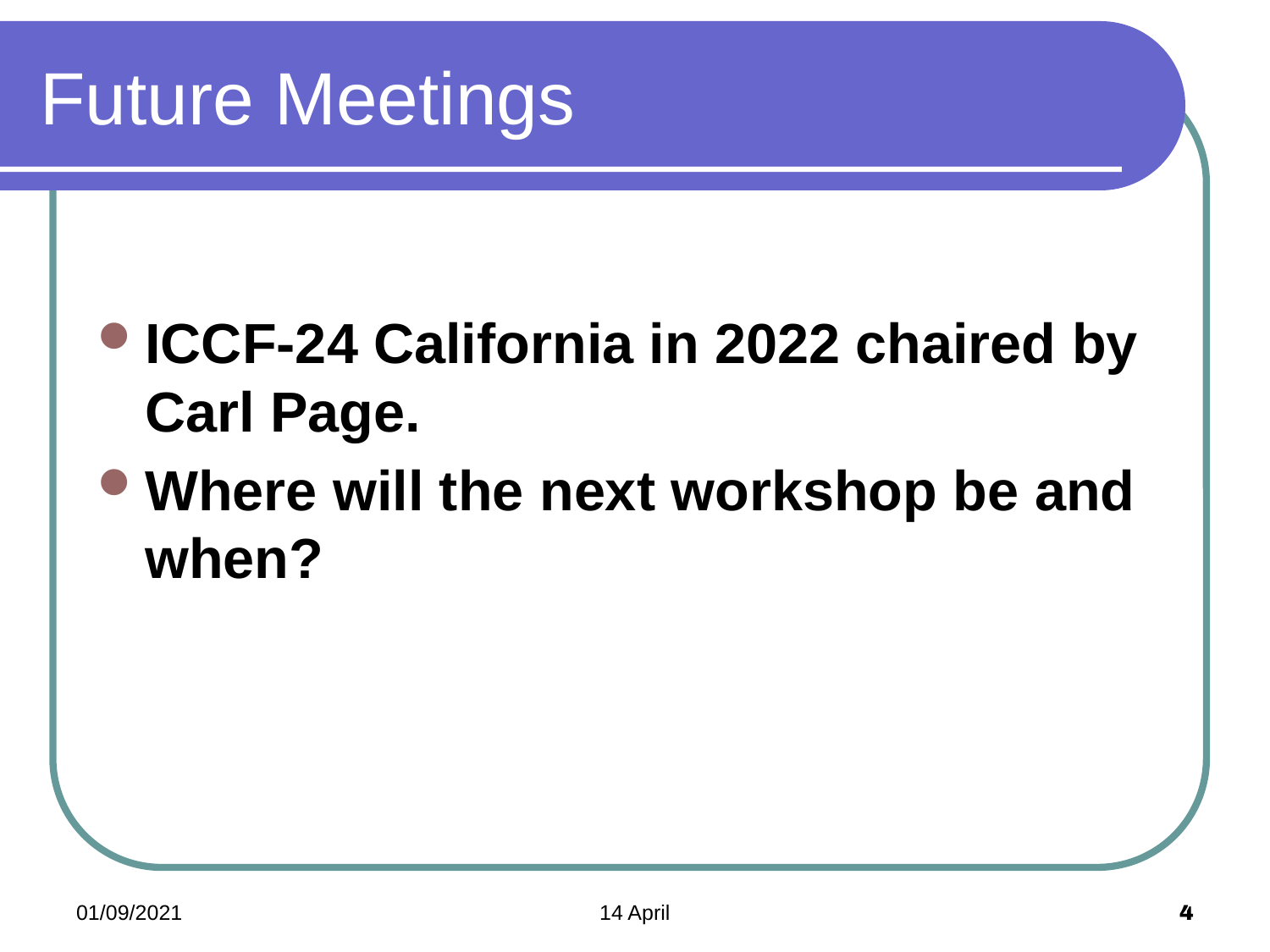

# Future Meetings

ICCF-24 California in 2022 chaired by Carl Page.
Where will the next workshop be and when?

01/09/2021
14 April
4